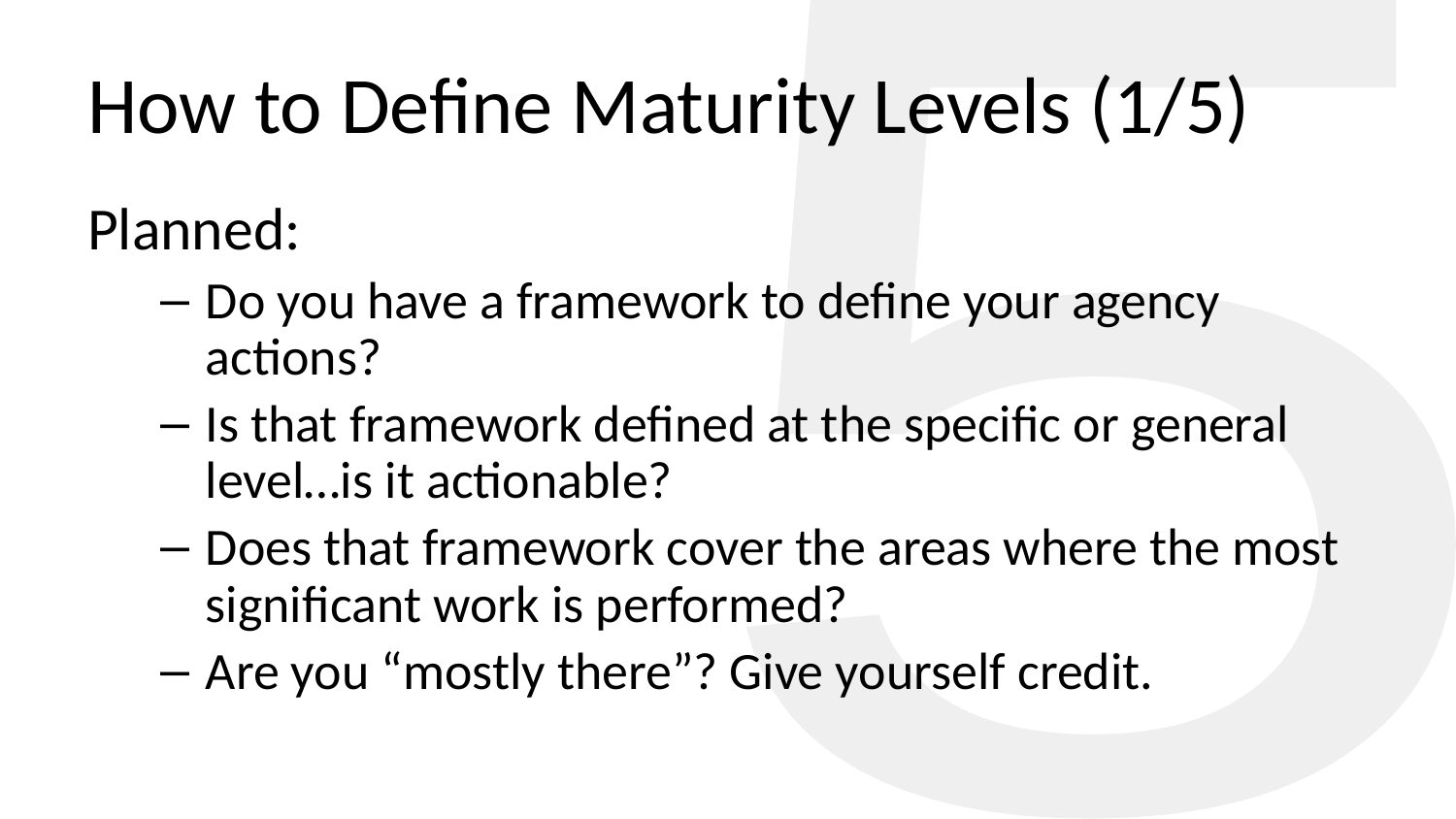

5
# How to Define Maturity Levels (1/5)
Planned:
Do you have a framework to define your agency actions?
Is that framework defined at the specific or general level…is it actionable?
Does that framework cover the areas where the most significant work is performed?
Are you “mostly there”? Give yourself credit.